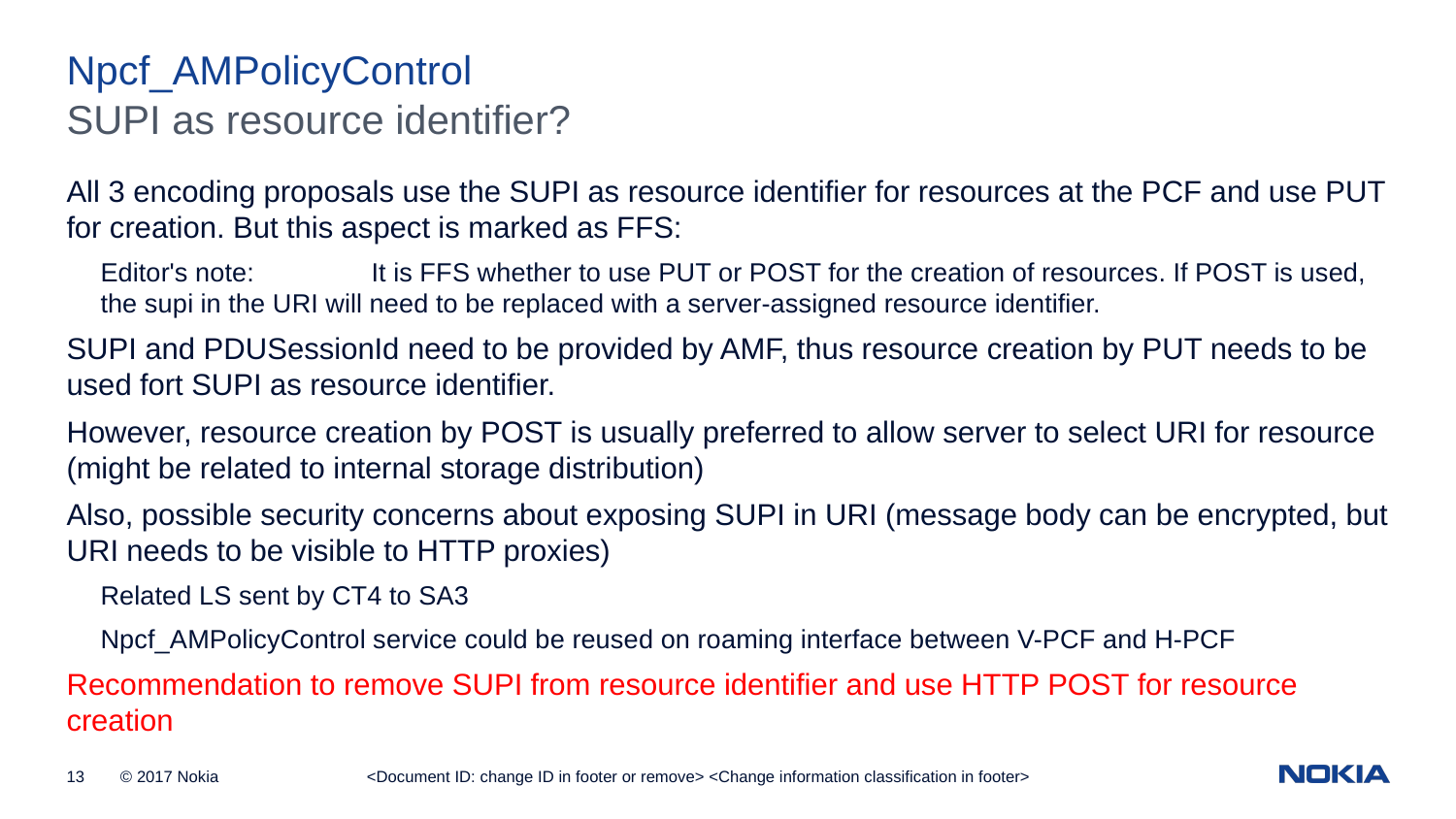

Npcf_AMPolicyControl

SUPI as resource identifier?
All 3 encoding proposals use the SUPI as resource identifier for resources at the PCF and use PUT for creation. But this aspect is marked as FFS:
Editor's note:	It is FFS whether to use PUT or POST for the creation of resources. If POST is used, the supi in the URI will need to be replaced with a server-assigned resource identifier.
SUPI and PDUSessionId need to be provided by AMF, thus resource creation by PUT needs to be used fort SUPI as resource identifier.
However, resource creation by POST is usually preferred to allow server to select URI for resource (might be related to internal storage distribution)
Also, possible security concerns about exposing SUPI in URI (message body can be encrypted, but URI needs to be visible to HTTP proxies)
Related LS sent by CT4 to SA3
Npcf_AMPolicyControl service could be reused on roaming interface between V-PCF and H-PCF
Recommendation to remove SUPI from resource identifier and use HTTP POST for resource creation
<Document ID: change ID in footer or remove> <Change information classification in footer>